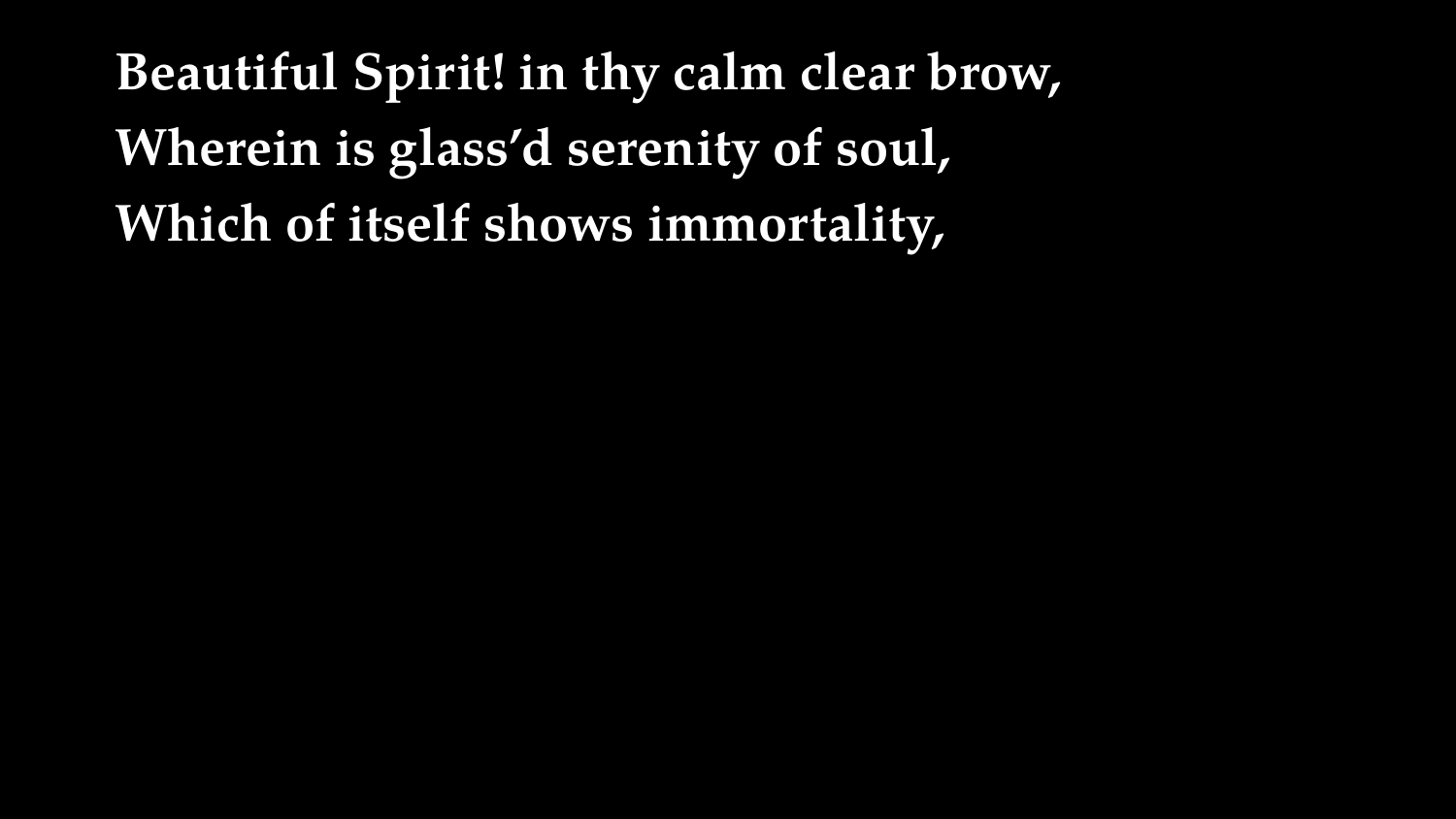

# Beautiful Spirit! in thy calm clear brow, Wherein is glass’d serenity of soul, Which of itself shows immortality,